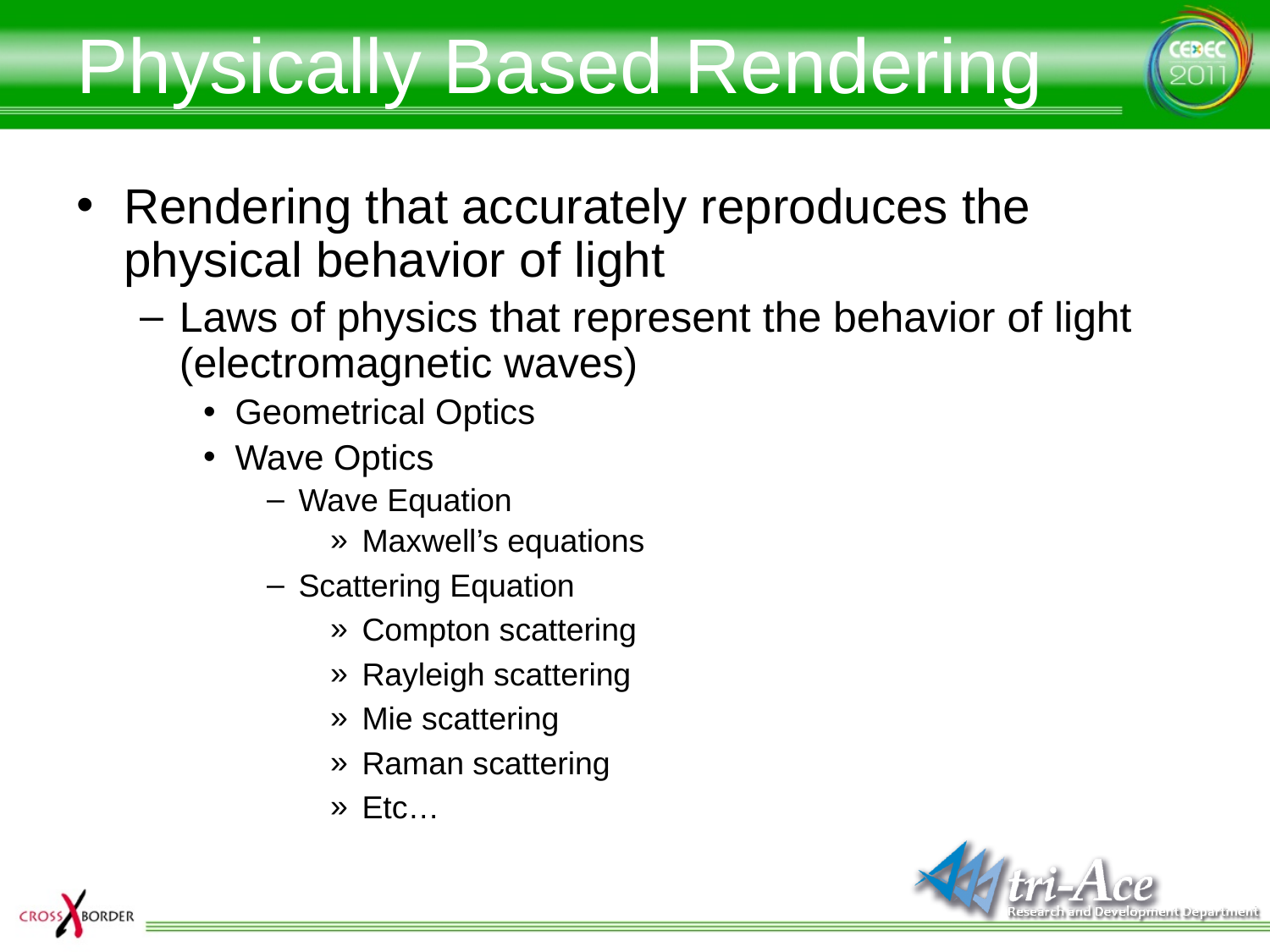

# Physically Based Rendering
Rendering that accurately reproduces the physical behavior of light
Laws of physics that represent the behavior of light (electromagnetic waves)
Geometrical Optics
Wave Optics
Wave Equation
Maxwell’s equations
Scattering Equation
Compton scattering
Rayleigh scattering
Mie scattering
Raman scattering
Etc…